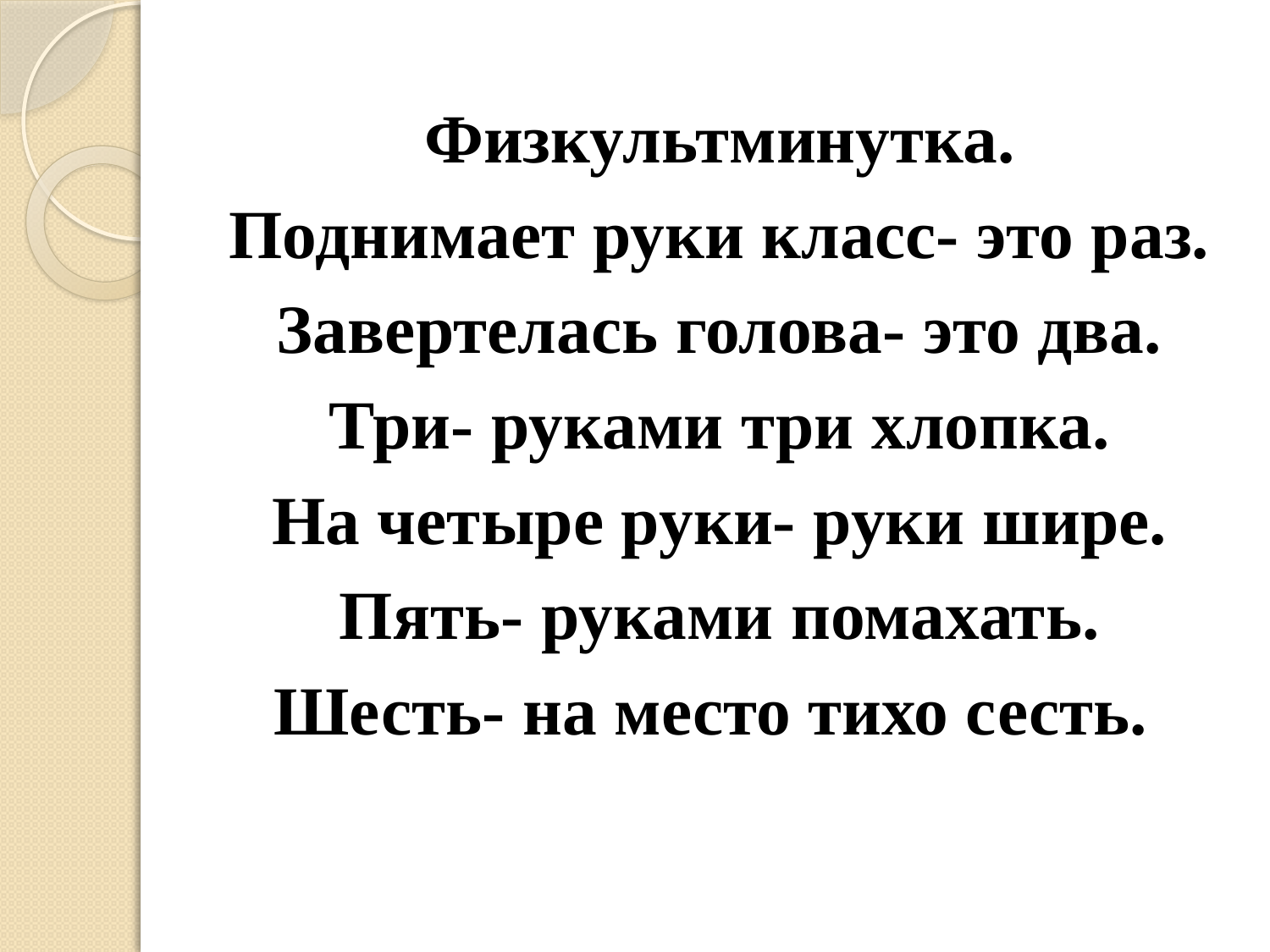

# Физкультминутка. Поднимает руки класс- это раз. Завертелась голова- это два. Три- руками три хлопка. На четыре руки- руки шире. Пять- руками помахать. Шесть- на место тихо сесть.